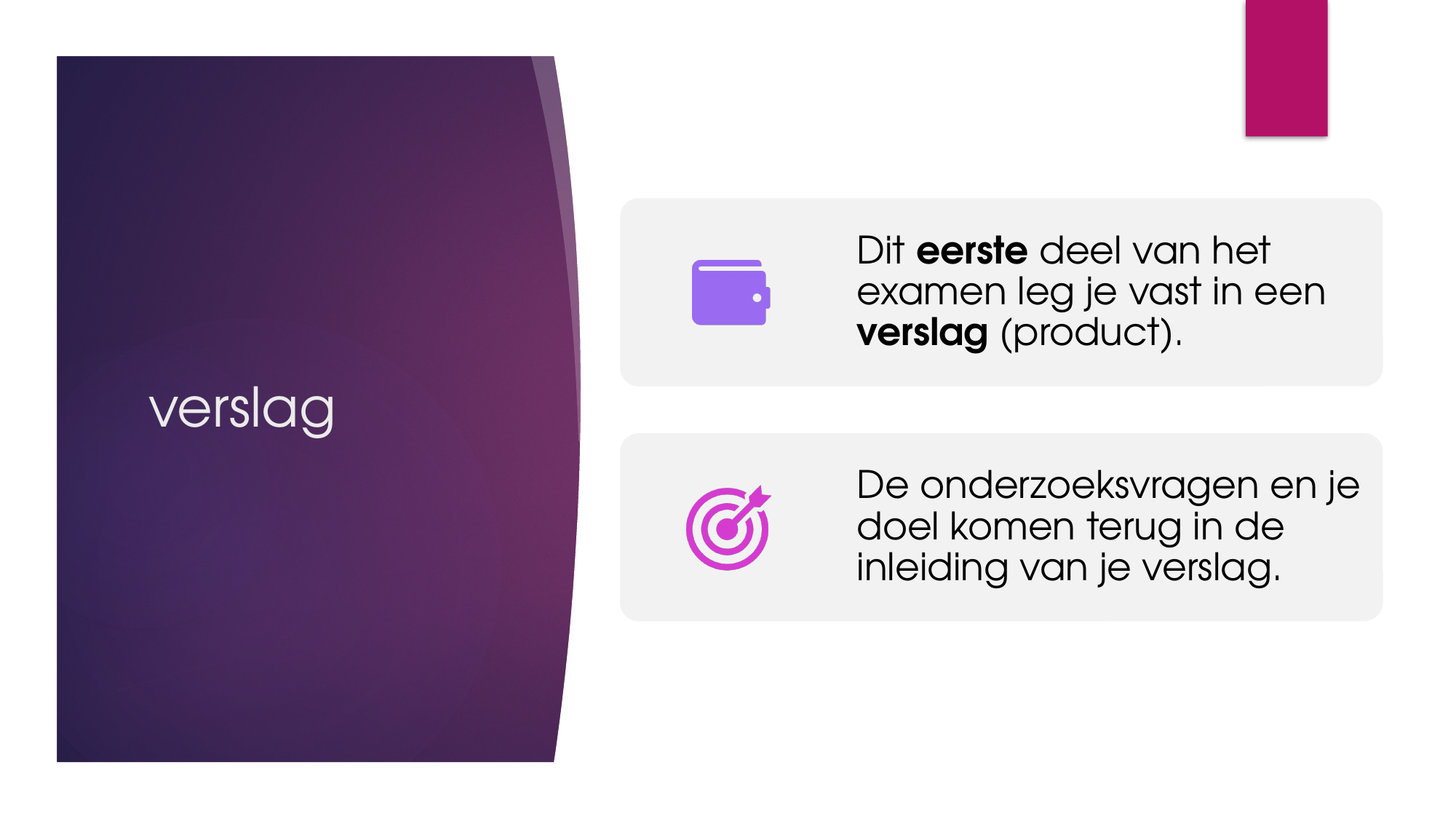

Dit eerste deel van het examen leg je vast in een verslag (product).
De onderzoeksvragen en je doel komen terug in de inleiding van je verslag.
# verslag